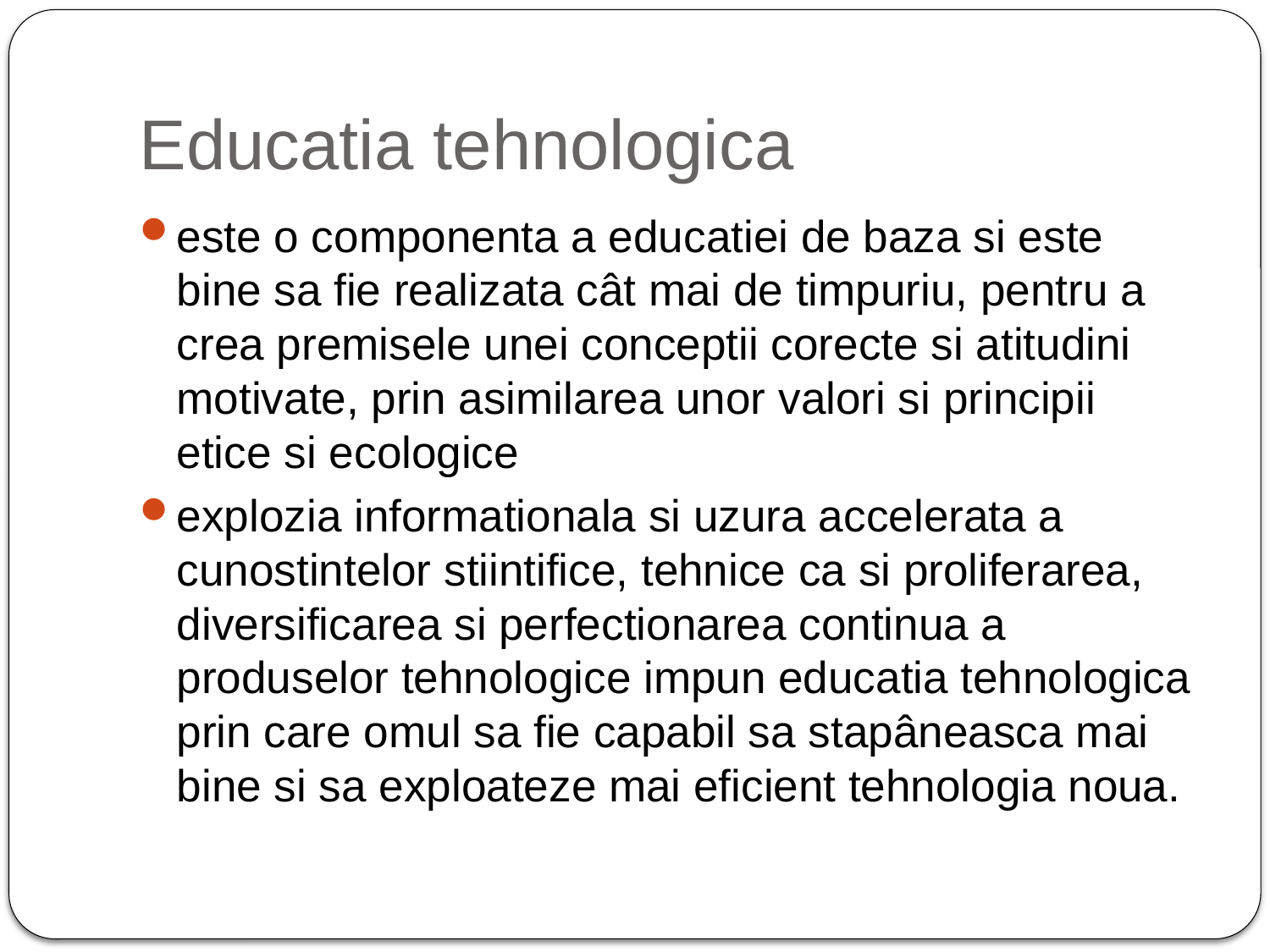

# Educatia tehnologica
este o componenta a educatiei de baza si este bine sa fie realizata cât mai de timpuriu, pentru a crea premisele unei conceptii corecte si atitudini motivate, prin asimilarea unor valori si principii etice si ecologice
explozia informationala si uzura accelerata a cunostintelor stiintifice, tehnice ca si proliferarea, diversificarea si perfectionarea continua a produselor tehnologice impun educatia tehnologica prin care omul sa fie capabil sa stapâneasca mai bine si sa exploateze mai eficient tehnologia noua.